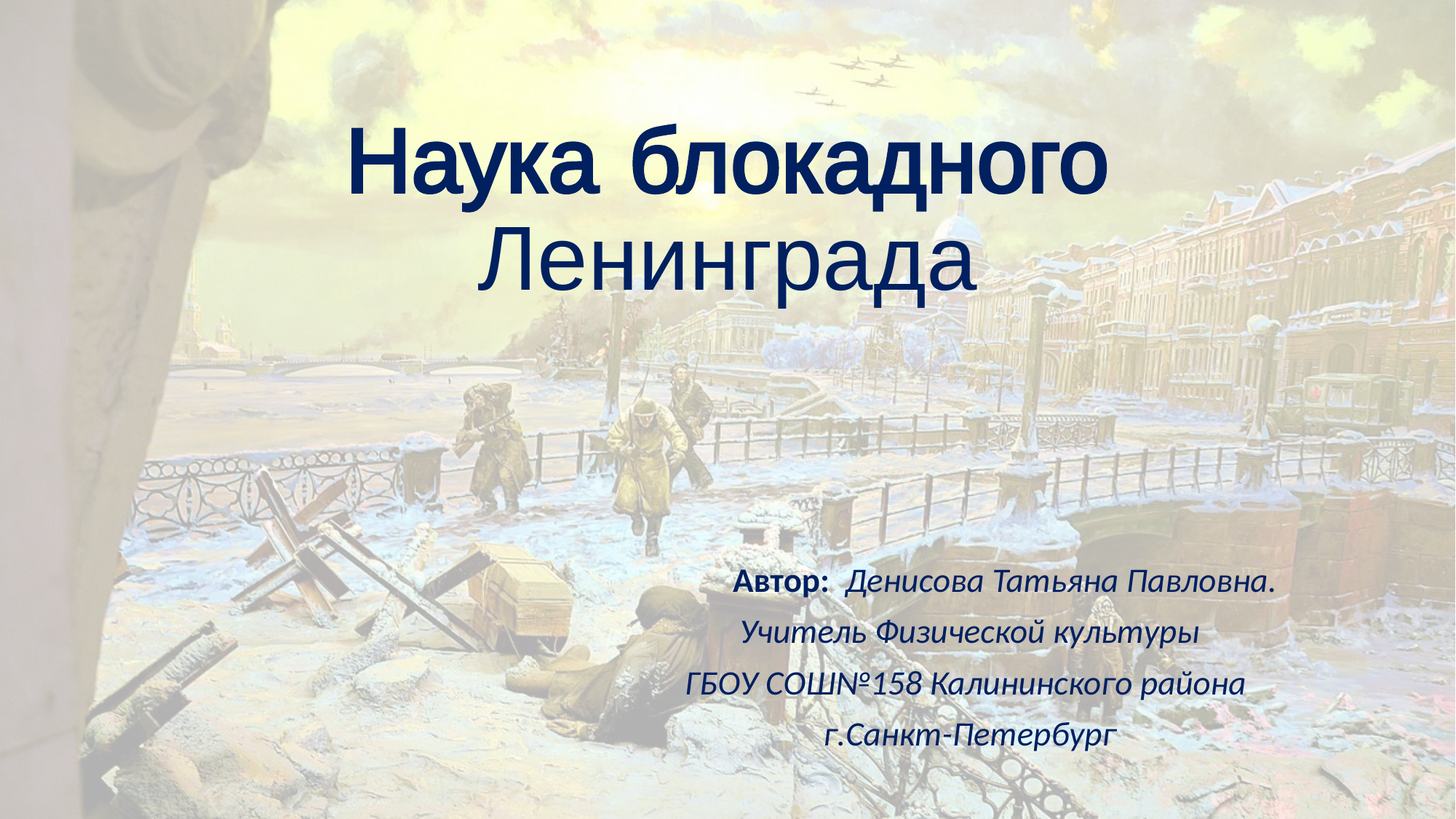

# Наука блокадного Ленинграда
          Автор:  Денисова Татьяна Павловна.
Учитель Физической культуры
ГБОУ СОШ№158 Калининского района
г.Санкт-Петербург